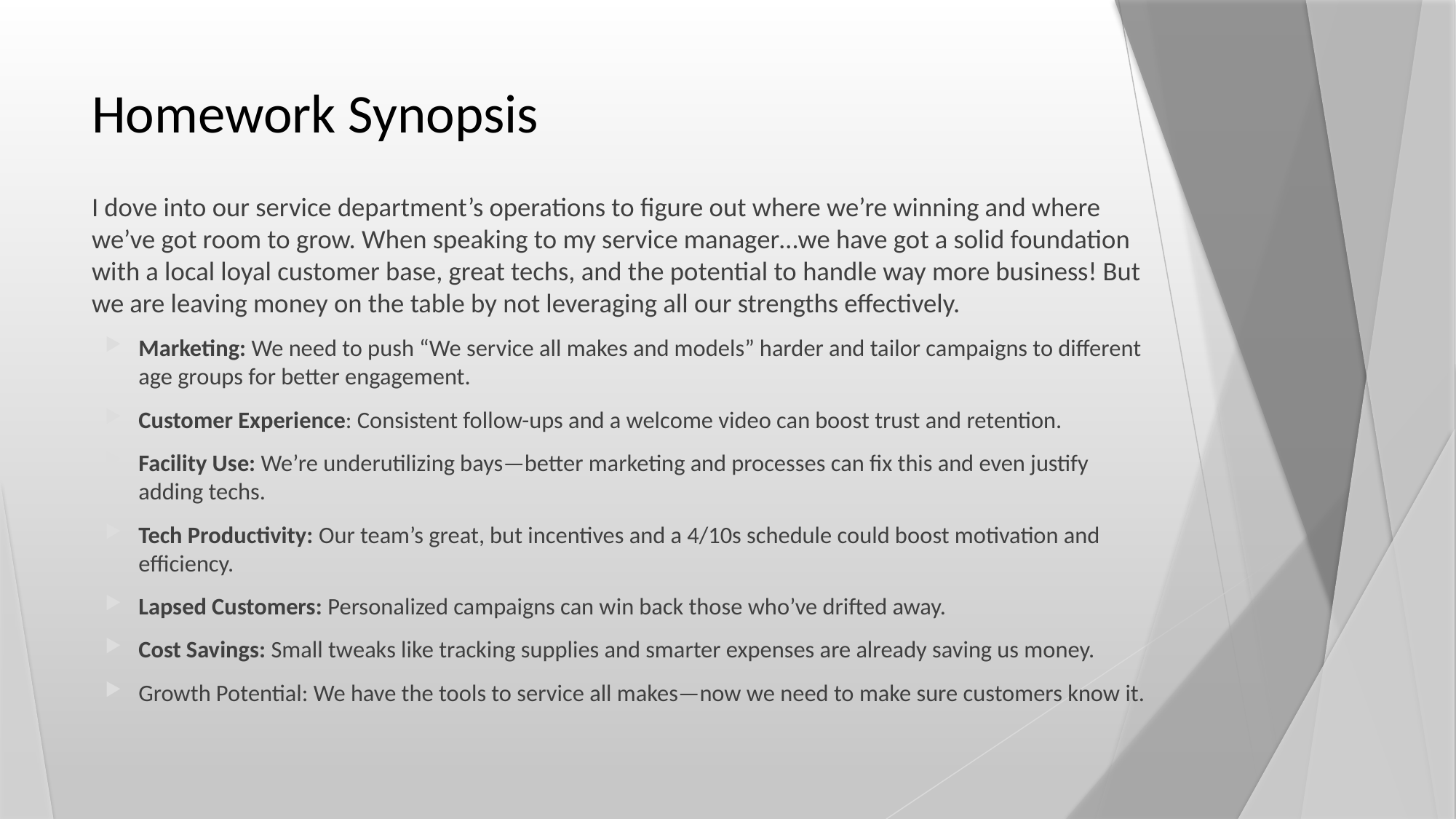

# Homework Synopsis
I dove into our service department’s operations to figure out where we’re winning and where we’ve got room to grow. When speaking to my service manager…we have got a solid foundation with a local loyal customer base, great techs, and the potential to handle way more business! But we are leaving money on the table by not leveraging all our strengths effectively.
Marketing: We need to push “We service all makes and models” harder and tailor campaigns to different age groups for better engagement.
Customer Experience: Consistent follow-ups and a welcome video can boost trust and retention.
Facility Use: We’re underutilizing bays—better marketing and processes can fix this and even justify adding techs.
Tech Productivity: Our team’s great, but incentives and a 4/10s schedule could boost motivation and efficiency.
Lapsed Customers: Personalized campaigns can win back those who’ve drifted away.
Cost Savings: Small tweaks like tracking supplies and smarter expenses are already saving us money.
Growth Potential: We have the tools to service all makes—now we need to make sure customers know it.